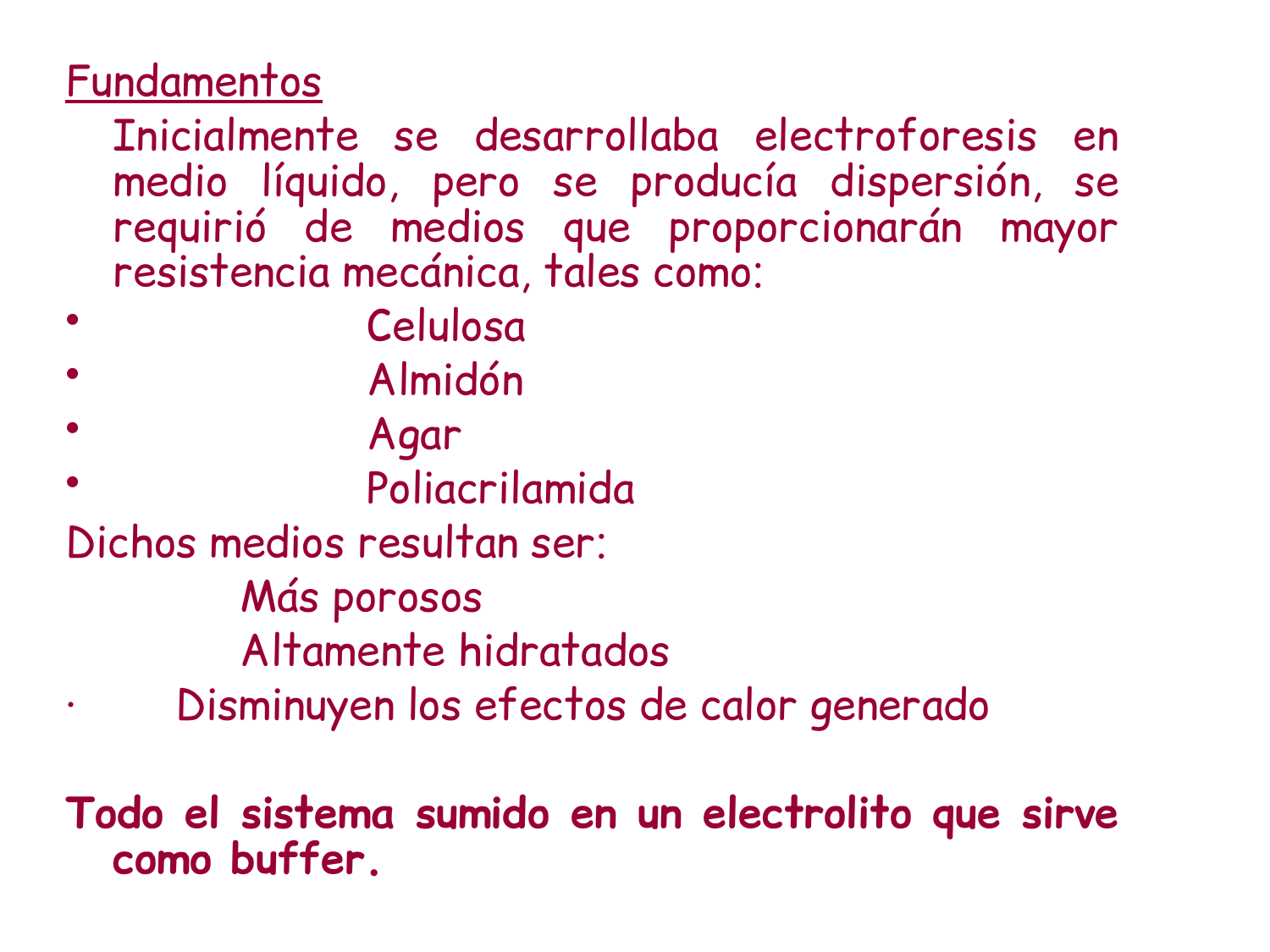

Fundamentos
	Inicialmente se desarrollaba electroforesis en medio líquido, pero se producía dispersión, se requirió de medios que proporcionarán mayor resistencia mecánica, tales como:
		Celulosa
		Almidón
		Agar
		Poliacrilamida
Dichos medios resultan ser:
		Más porosos
		Altamente hidratados
·        Disminuyen los efectos de calor generado

Todo el sistema sumido en un electrolito que sirve como buffer.